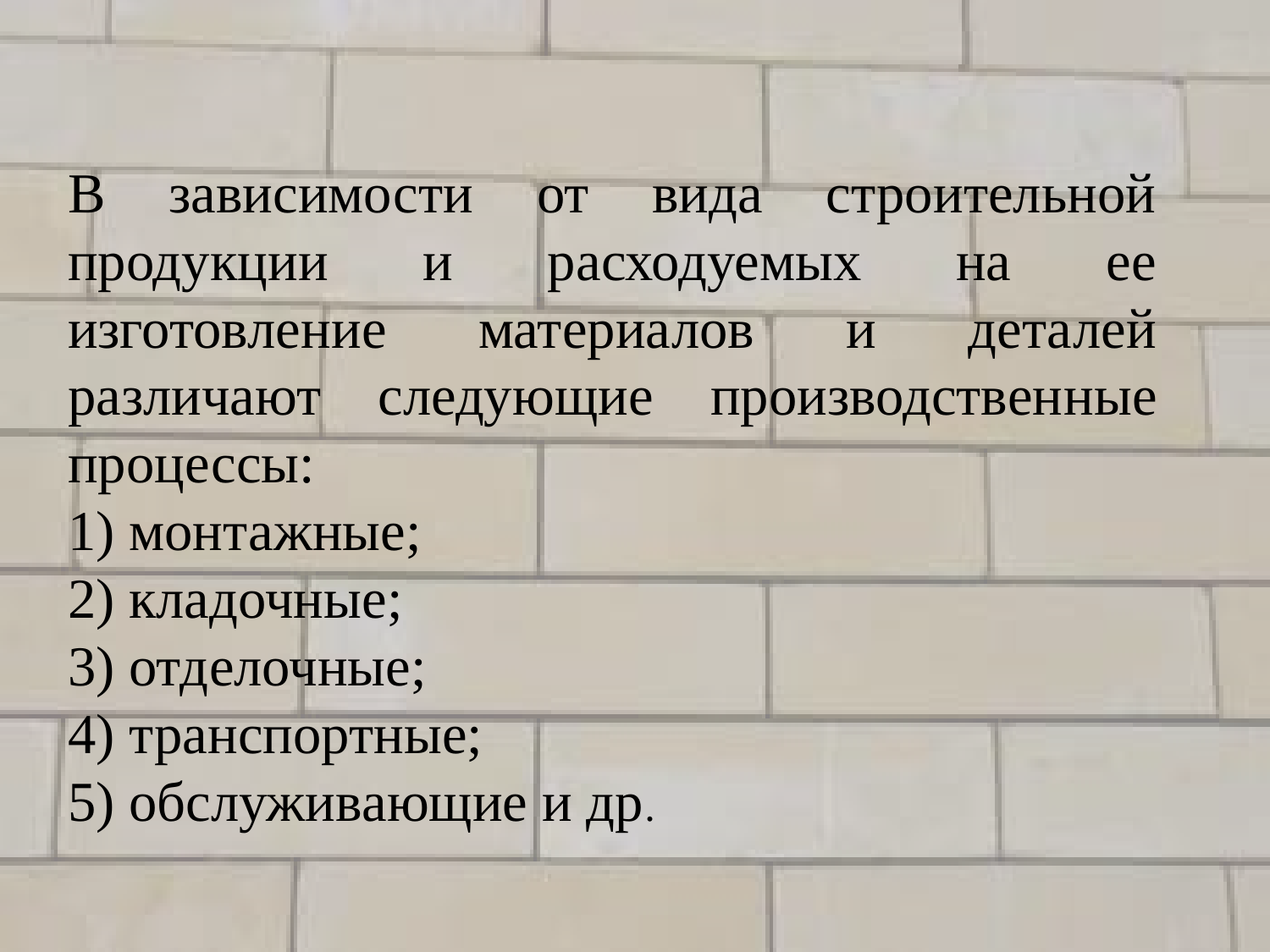

В зависимости от вида строительной продукции и расходуемых на ее изготовление материалов и деталей различают следующие производствен­ные процессы:
1) монтажные;
2) кладочные;
3) отделочные;
4) транспортные;
5) обслуживающие и др.